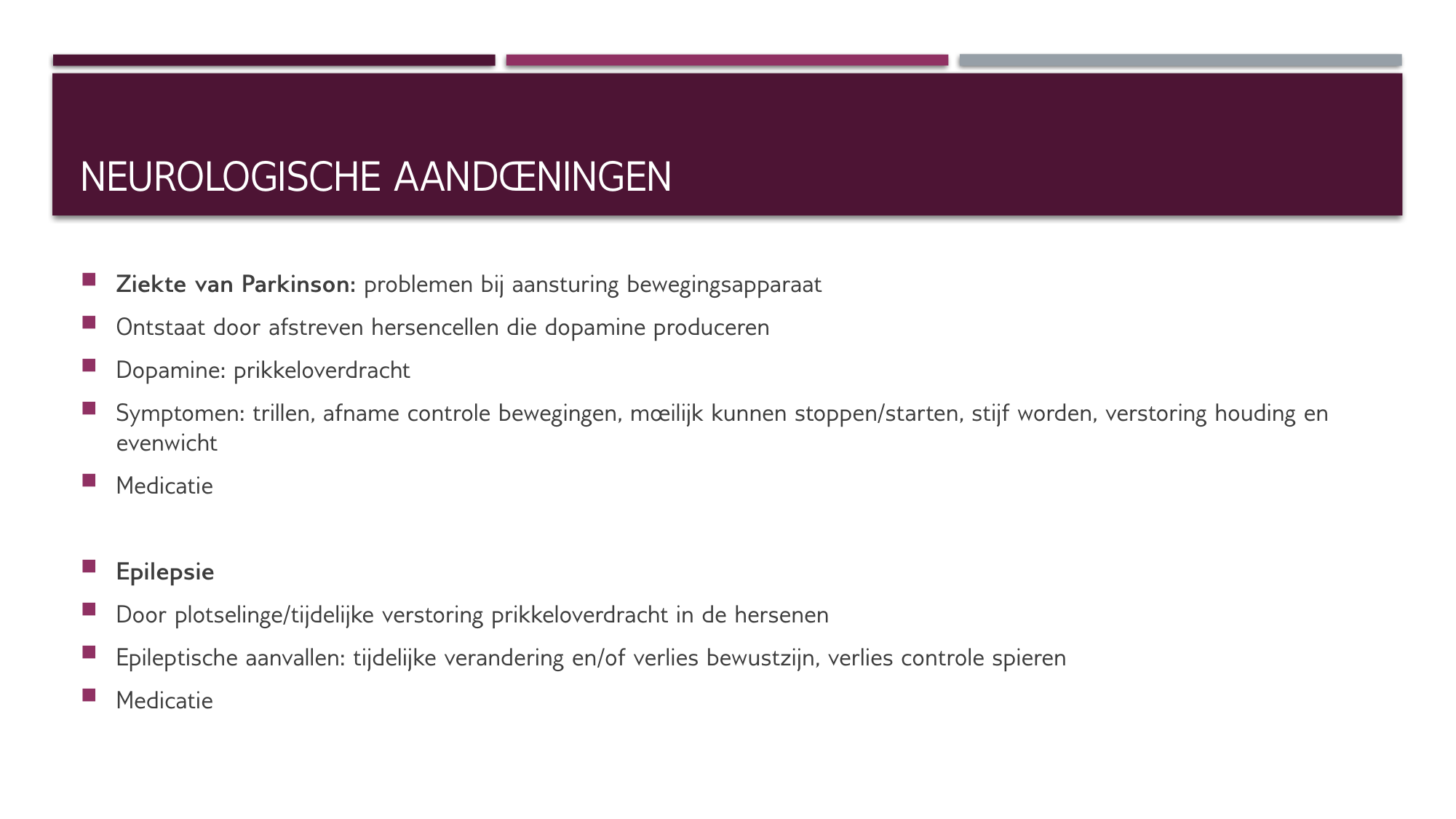

# Neurologische aandoeningen
Ziekte van Parkinson: problemen bij aansturing bewegingsapparaat
Ontstaat door afstreven hersencellen die dopamine produceren
Dopamine: prikkeloverdracht
Symptomen: trillen, afname controle bewegingen, moeilijk kunnen stoppen/starten, stijf worden, verstoring houding en evenwicht
Medicatie

Epilepsie
Door plotselinge/tijdelijke verstoring prikkeloverdracht in de hersenen
Epileptische aanvallen: tijdelijke verandering en/of verlies bewustzijn, verlies controle spieren
Medicatie